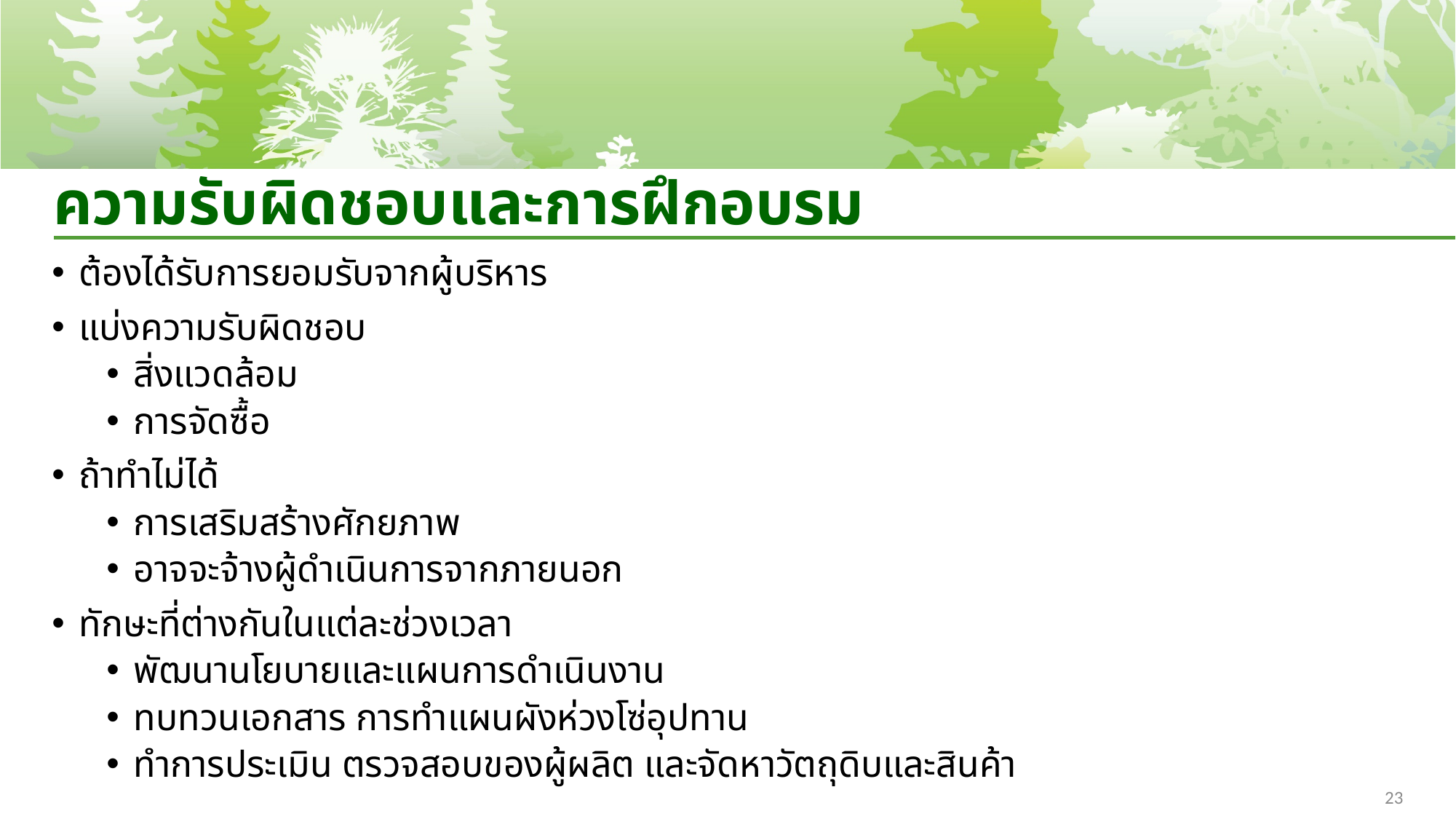

# ความรับผิดชอบและการฝึกอบรม
ต้องได้รับการยอมรับจากผู้บริหาร
แบ่งความรับผิดชอบ
สิ่งแวดล้อม
การจัดซื้อ
ถ้าทำไม่ได้
การเสริมสร้างศักยภาพ
อาจจะจ้างผู้ดำเนินการจากภายนอก
ทักษะที่ต่างกันในแต่ละช่วงเวลา
พัฒนานโยบายและแผนการดำเนินงาน
ทบทวนเอกสาร การทำแผนผังห่วงโซ่อุปทาน
ทำการประเมิน ตรวจสอบของผู้ผลิต และจัดหาวัตถุดิบและสินค้า
23